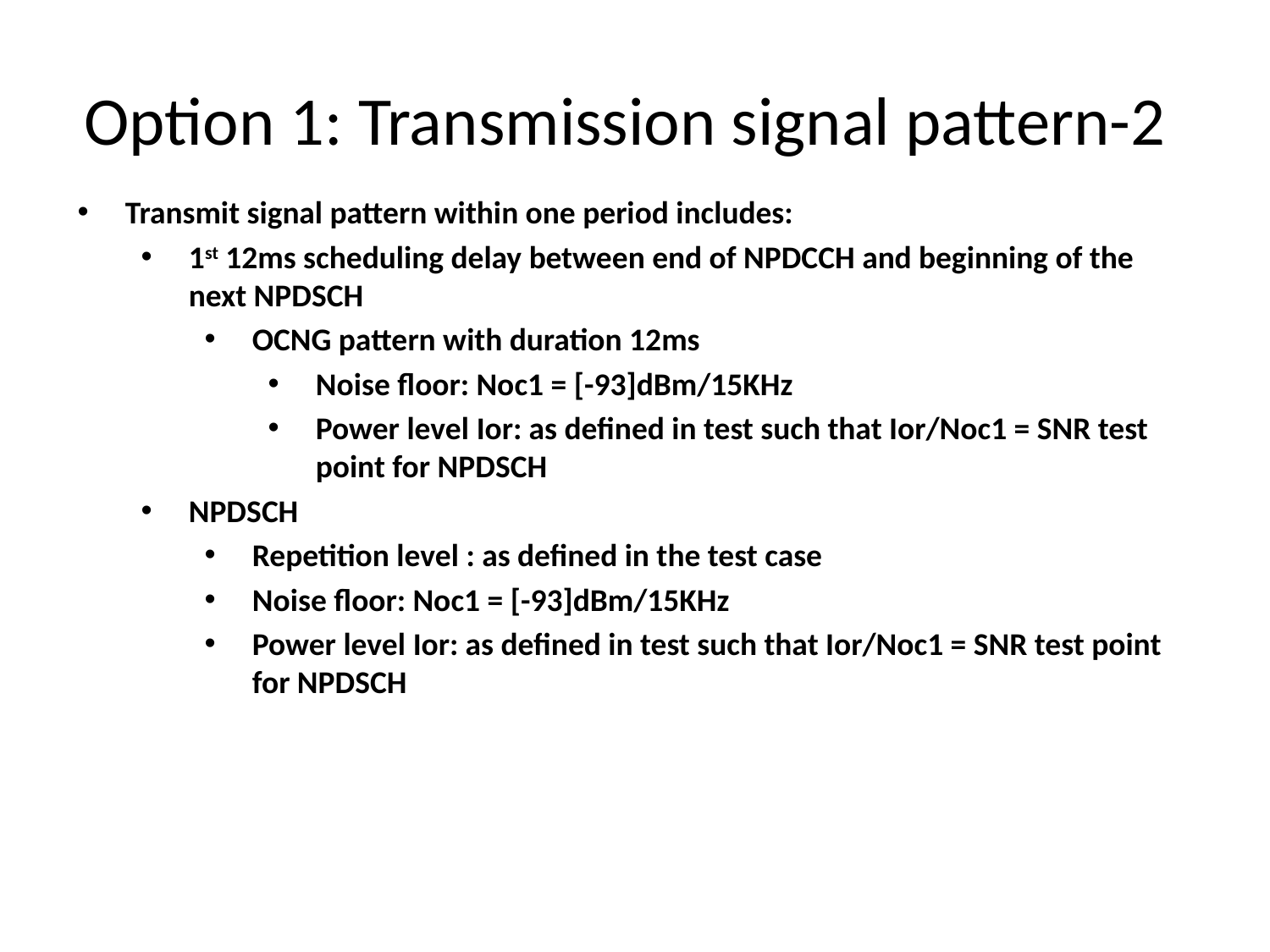

# Option 1: Transmission signal pattern-2
Transmit signal pattern within one period includes:
1st 12ms scheduling delay between end of NPDCCH and beginning of the next NPDSCH
OCNG pattern with duration 12ms
Noise floor: Noc1 = [-93]dBm/15KHz
Power level Ior: as defined in test such that Ior/Noc1 = SNR test point for NPDSCH
NPDSCH
Repetition level : as defined in the test case
Noise floor: Noc1 = [-93]dBm/15KHz
Power level Ior: as defined in test such that Ior/Noc1 = SNR test point for NPDSCH